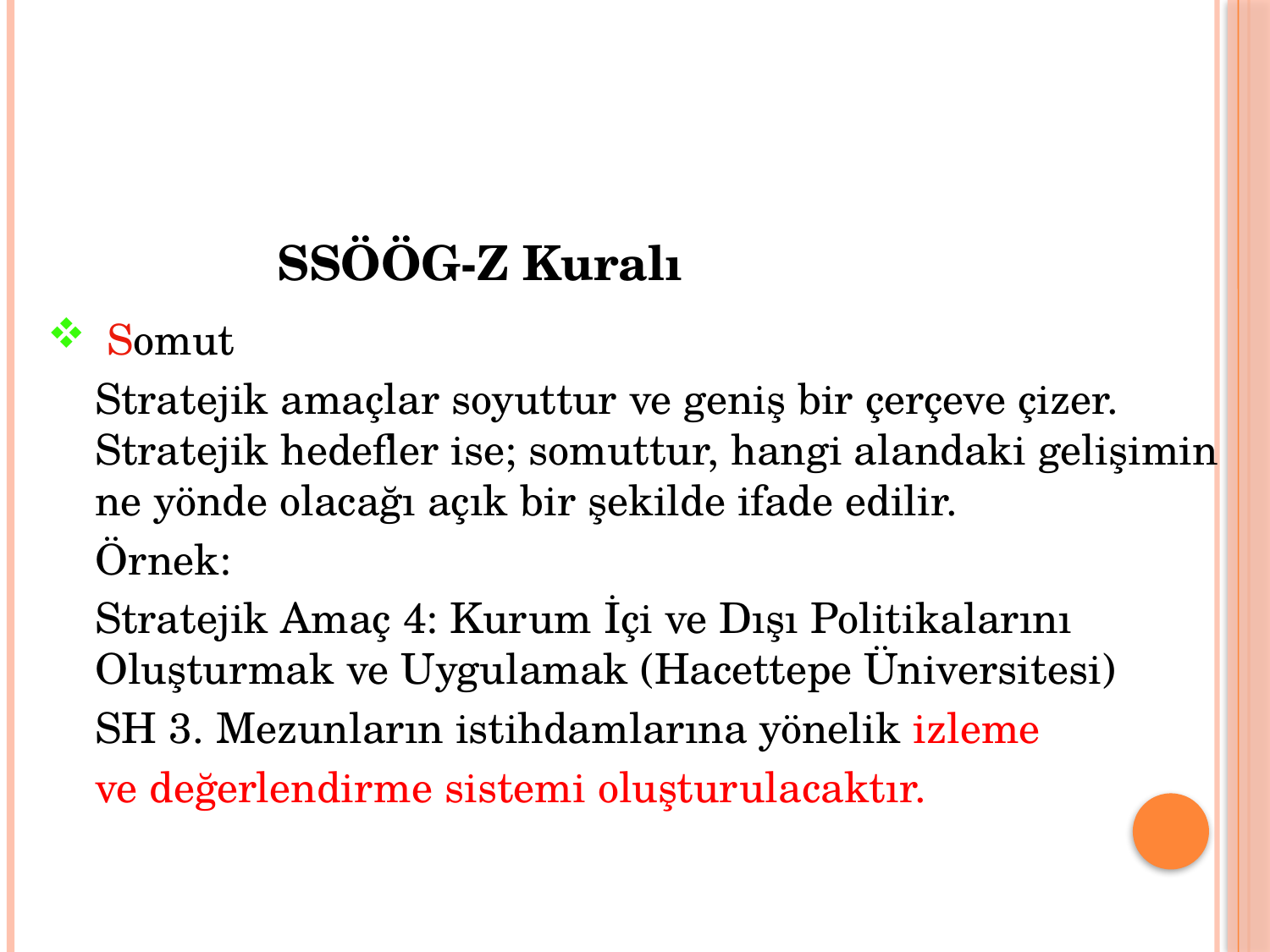

SSÖÖG-Z Kuralı
 Somut
	Stratejik amaçlar soyuttur ve geniş bir çerçeve çizer. Stratejik hedefler ise; somuttur, hangi alandaki gelişimin ne yönde olacağı açık bir şekilde ifade edilir.
	Örnek:
	Stratejik Amaç 4: Kurum İçi ve Dışı Politikalarını Oluşturmak ve Uygulamak (Hacettepe Üniversitesi)
	SH 3. Mezunların istihdamlarına yönelik izleme
	ve değerlendirme sistemi oluşturulacaktır.